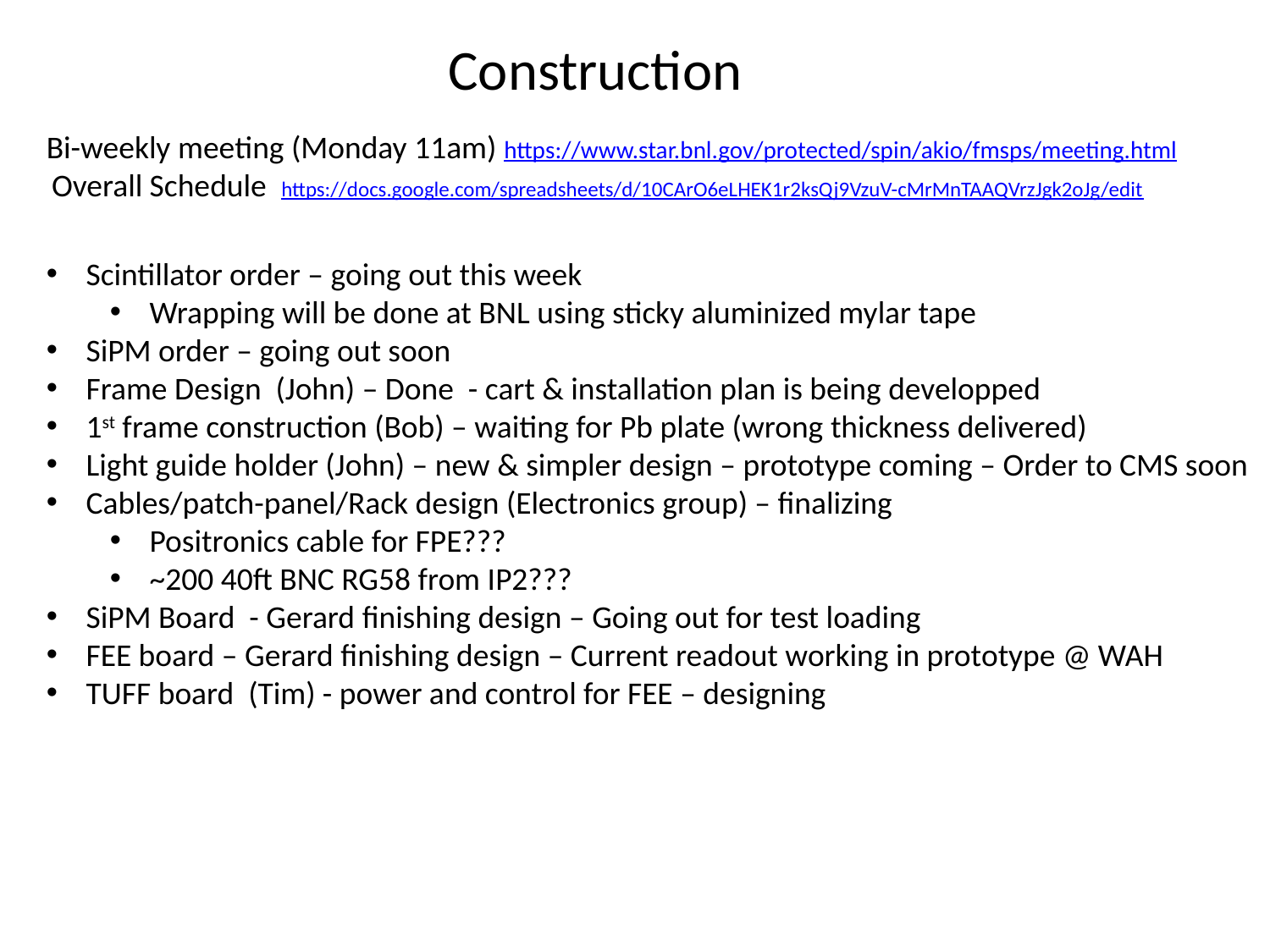

Construction
Bi-weekly meeting (Monday 11am) https://www.star.bnl.gov/protected/spin/akio/fmsps/meeting.html
 Overall Schedule  https://docs.google.com/spreadsheets/d/10CArO6eLHEK1r2ksQj9VzuV-cMrMnTAAQVrzJgk2oJg/edit

Scintillator order – going out this week
Wrapping will be done at BNL using sticky aluminized mylar tape
SiPM order – going out soon
Frame Design  (John) – Done  - cart & installation plan is being developped
1st frame construction (Bob) – waiting for Pb plate (wrong thickness delivered)
Light guide holder (John) – new & simpler design – prototype coming – Order to CMS soon
Cables/patch-panel/Rack design (Electronics group) – finalizing
Positronics cable for FPE???
~200 40ft BNC RG58 from IP2???
SiPM Board  - Gerard finishing design – Going out for test loading
FEE board – Gerard finishing design – Current readout working in prototype @ WAH
TUFF board  (Tim) - power and control for FEE – designing